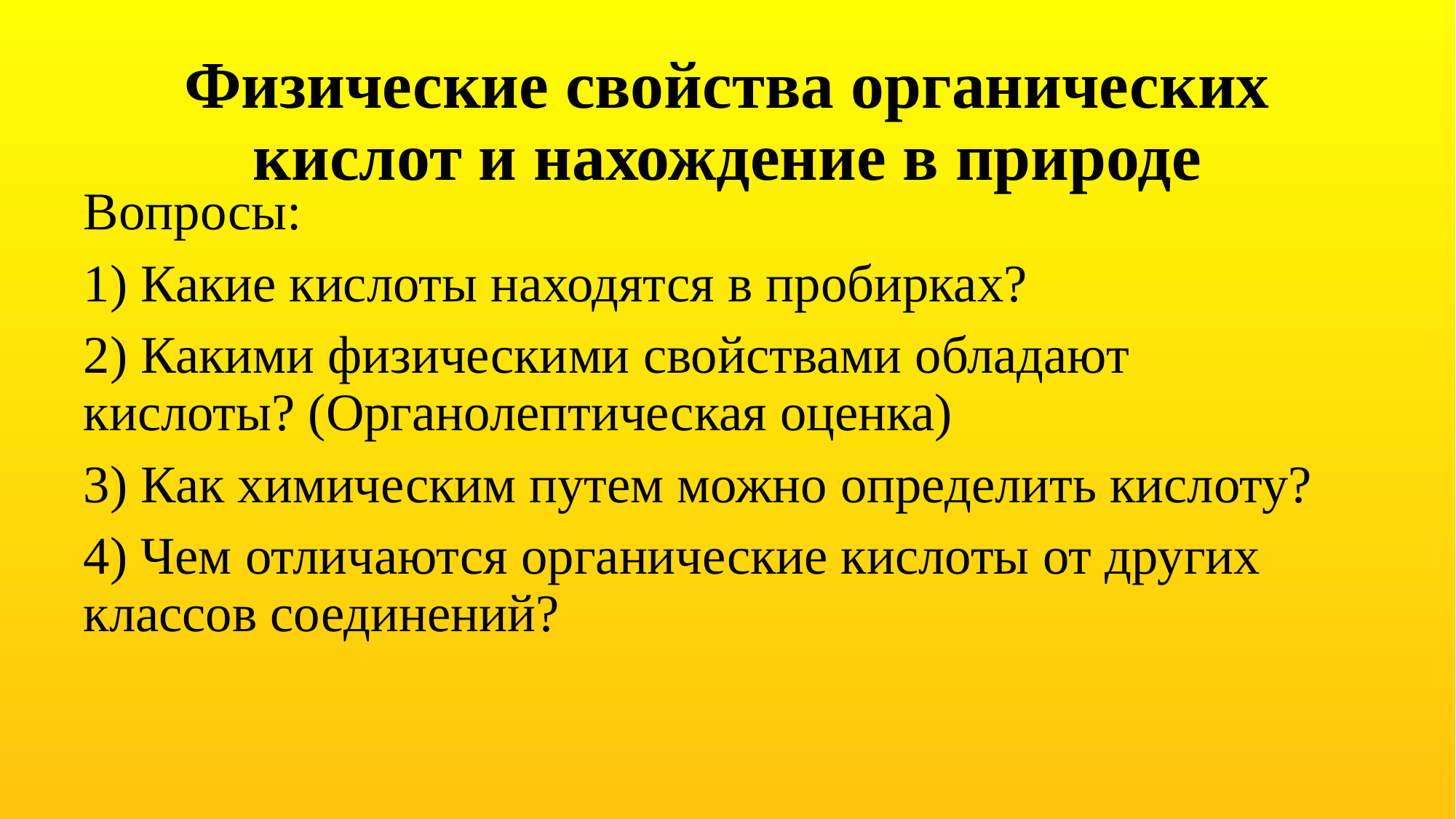

# Физические свойства органических кислот и нахождение в природе
Вопросы:
1) Какие кислоты находятся в пробирках?
2) Какими физическими свойствами обладают кислоты? (Органолептическая оценка)
3) Как химическим путем можно определить кислоту?
4) Чем отличаются органические кислоты от других классов соединений?